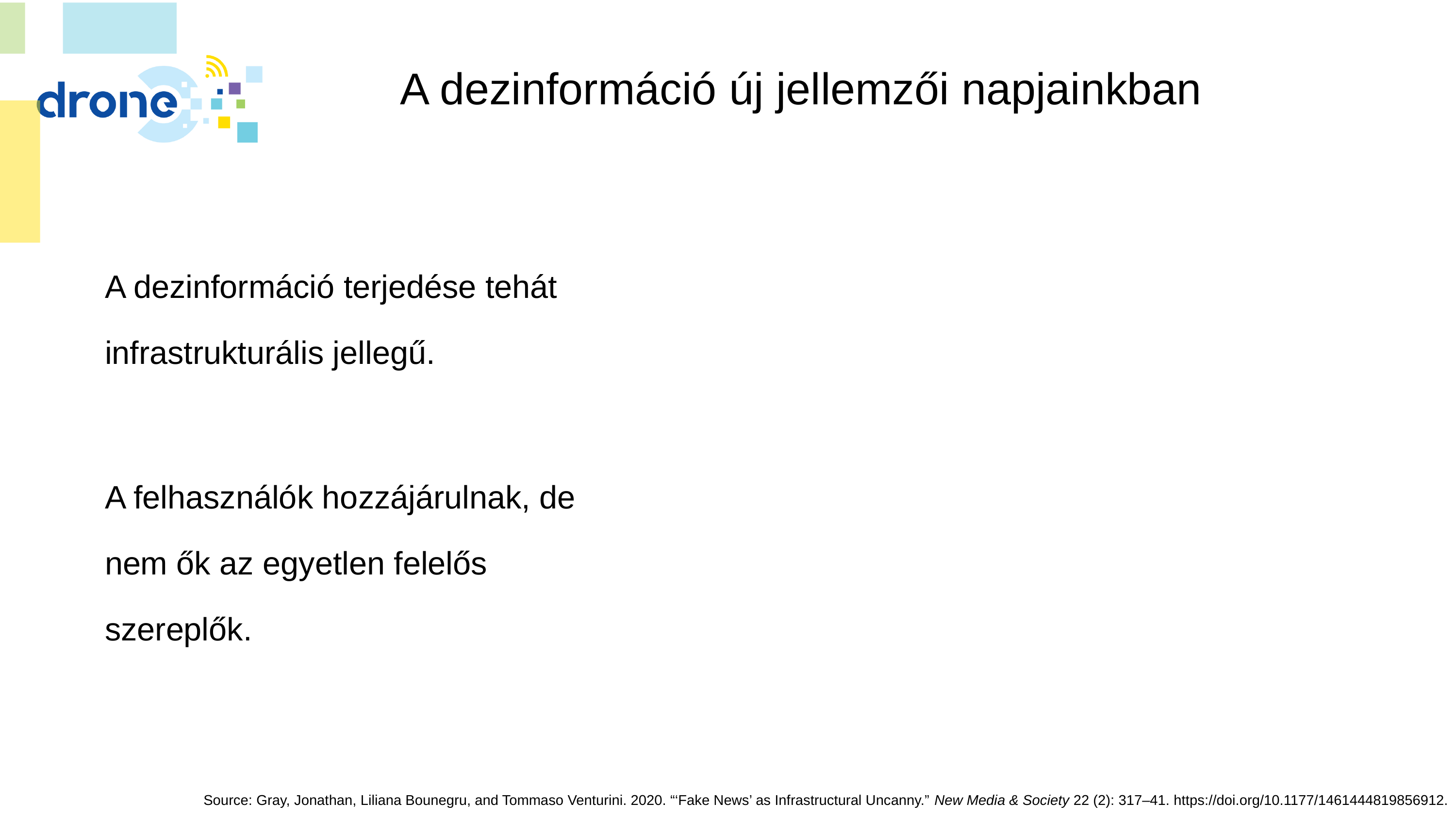

# A dezinformáció új jellemzői napjainkban

A dezinformáció terjedése tehát infrastrukturális jellegű.

A felhasználók hozzájárulnak, de nem ők az egyetlen felelős szereplők.

Source: Gray, Jonathan, Liliana Bounegru, and Tommaso Venturini. 2020. “‘Fake News’ as Infrastructural Uncanny.” New Media & Society 22 (2): 317–41. https://doi.org/10.1177/1461444819856912.